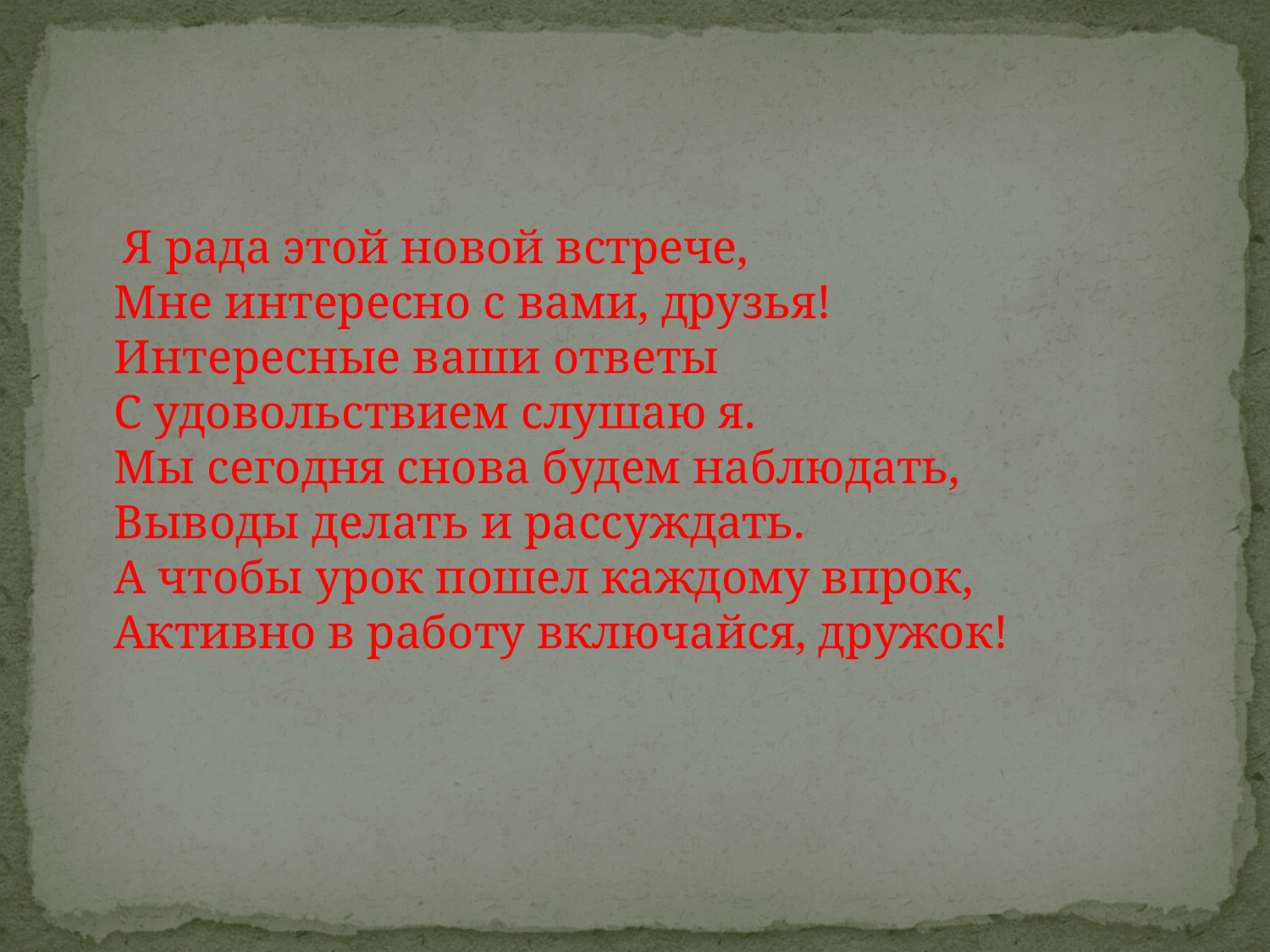

#
    Я рада этой новой встрече,
Мне интересно с вами, друзья!
Интересные ваши ответы
С удовольствием слушаю я.
Мы сегодня снова будем наблюдать,
Выводы делать и рассуждать.
А чтобы урок пошел каждому впрок,
Активно в работу включайся, дружок!